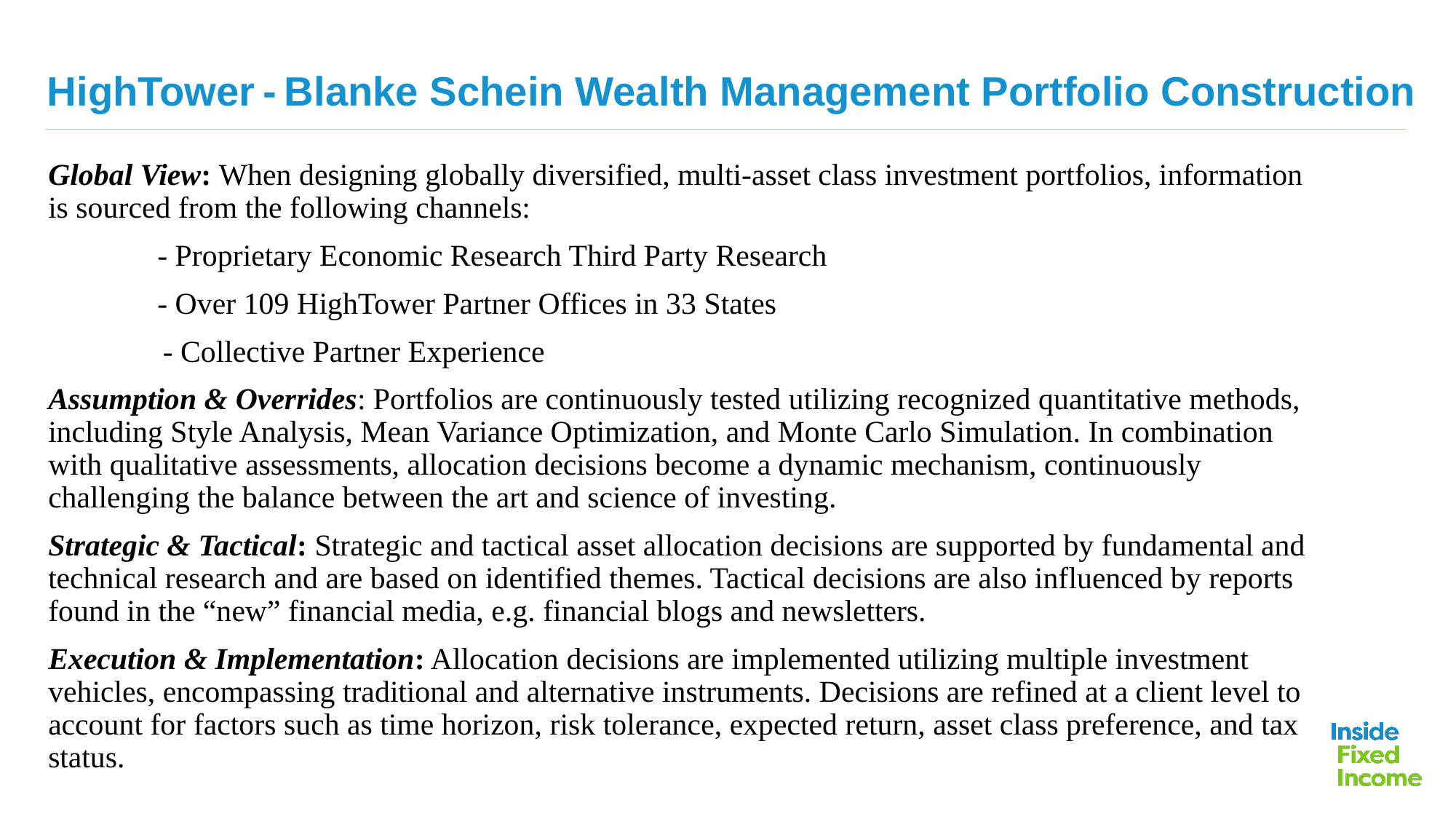

# HighTower - Blanke Schein Wealth Management Portfolio Construction
Global View: When designing globally diversified, multi-asset class investment portfolios, information is sourced from the following channels:
	- Proprietary Economic Research Third Party Research
	- Over 109 HighTower Partner Offices in 33 States
               - Collective Partner Experience
Assumption & Overrides: Portfolios are continuously tested utilizing recognized quantitative methods, including Style Analysis, Mean Variance Optimization, and Monte Carlo Simulation. In combination with qualitative assessments, allocation decisions become a dynamic mechanism, continuously challenging the balance between the art and science of investing.
Strategic & Tactical: Strategic and tactical asset allocation decisions are supported by fundamental and technical research and are based on identified themes. Tactical decisions are also influenced by reports found in the “new” financial media, e.g. financial blogs and newsletters.
Execution & Implementation: Allocation decisions are implemented utilizing multiple investment vehicles, encompassing traditional and alternative instruments. Decisions are refined at a client level to account for factors such as time horizon, risk tolerance, expected return, asset class preference, and tax status.